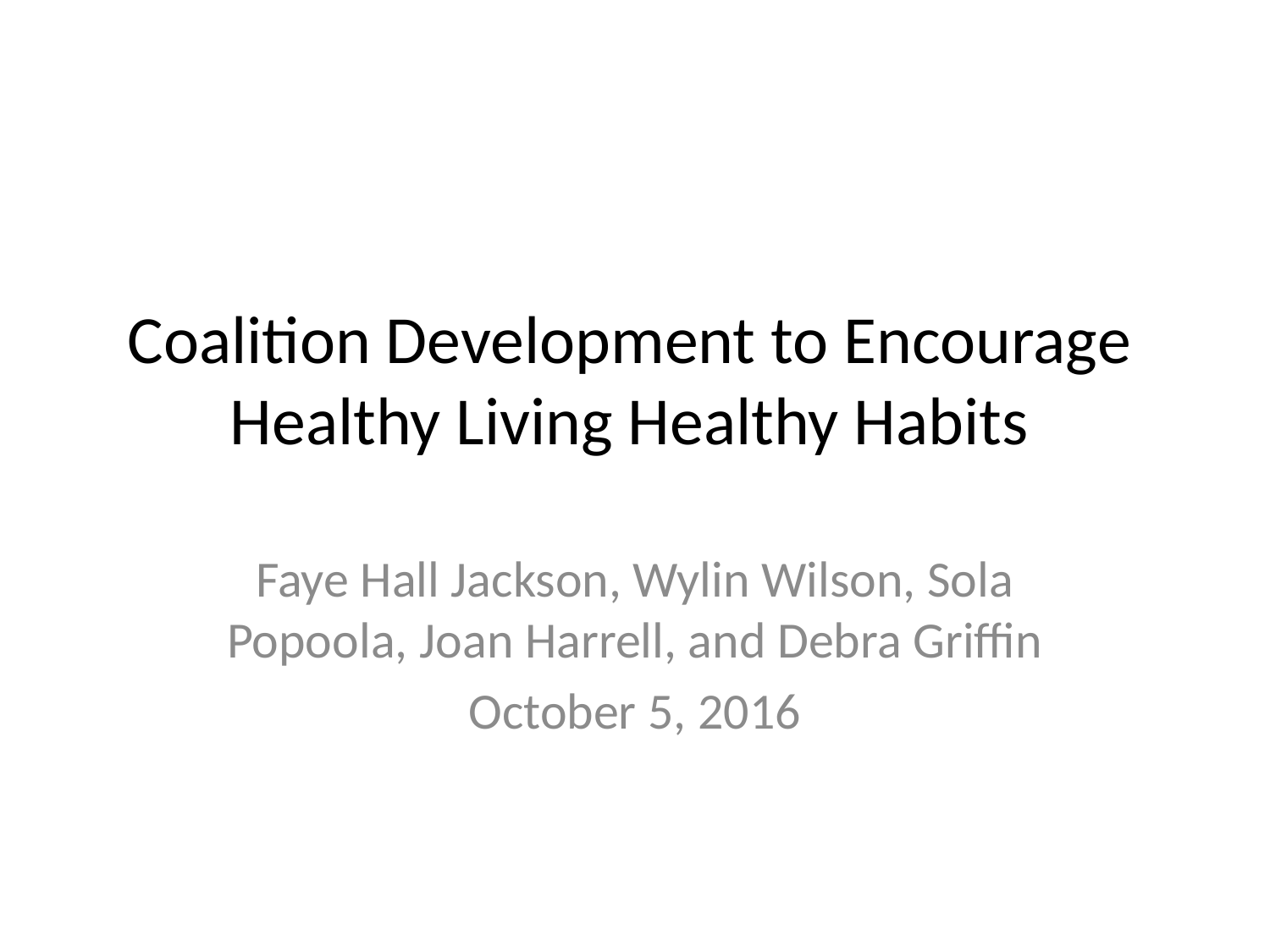

# Coalition Development to Encourage Healthy Living Healthy Habits
Faye Hall Jackson, Wylin Wilson, Sola Popoola, Joan Harrell, and Debra Griffin
October 5, 2016